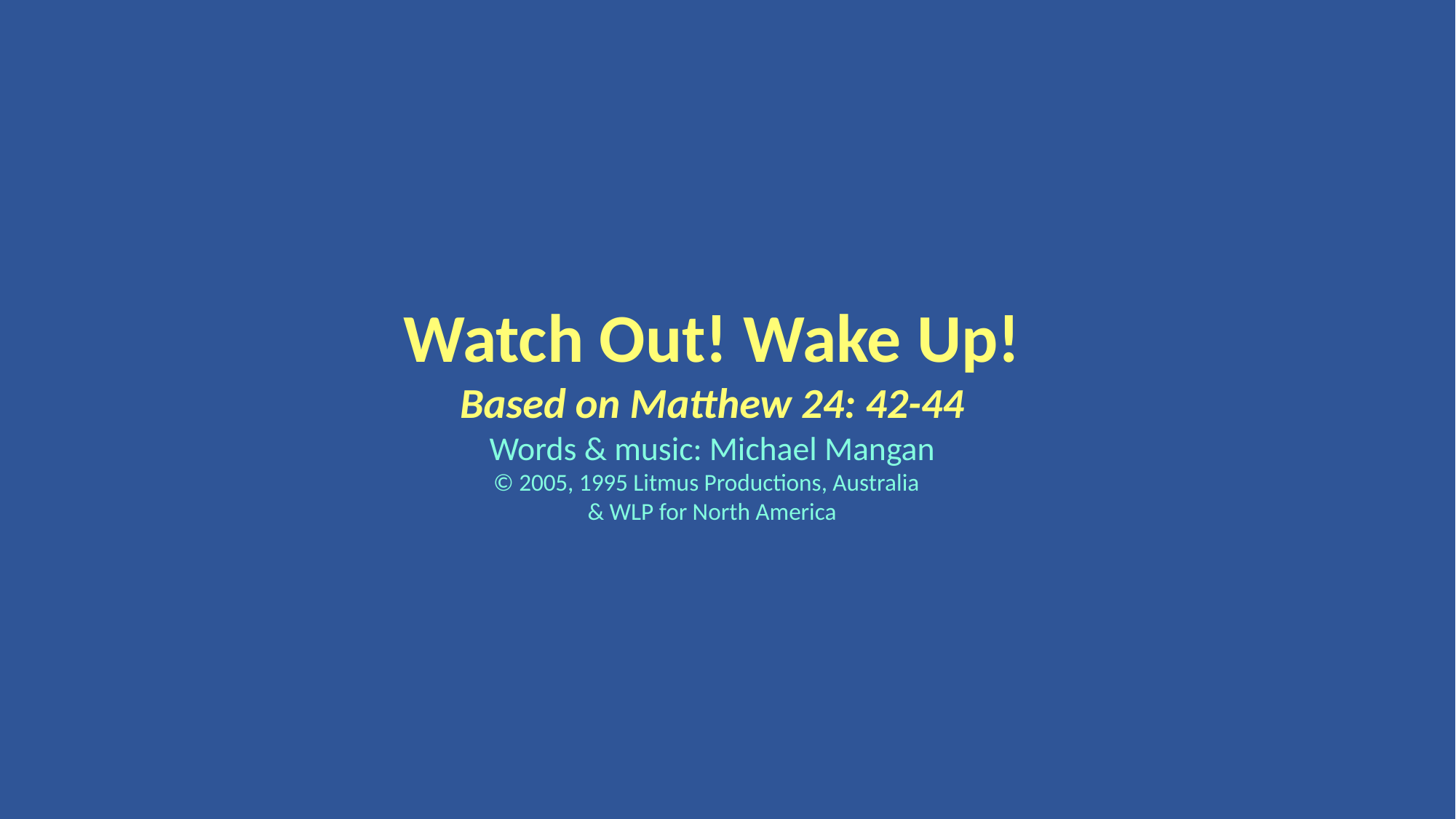

Watch Out! Wake Up!
Based on Matthew 24: 42-44
Words & music: Michael Mangan
© 2005, 1995 Litmus Productions, Australia
& WLP for North America